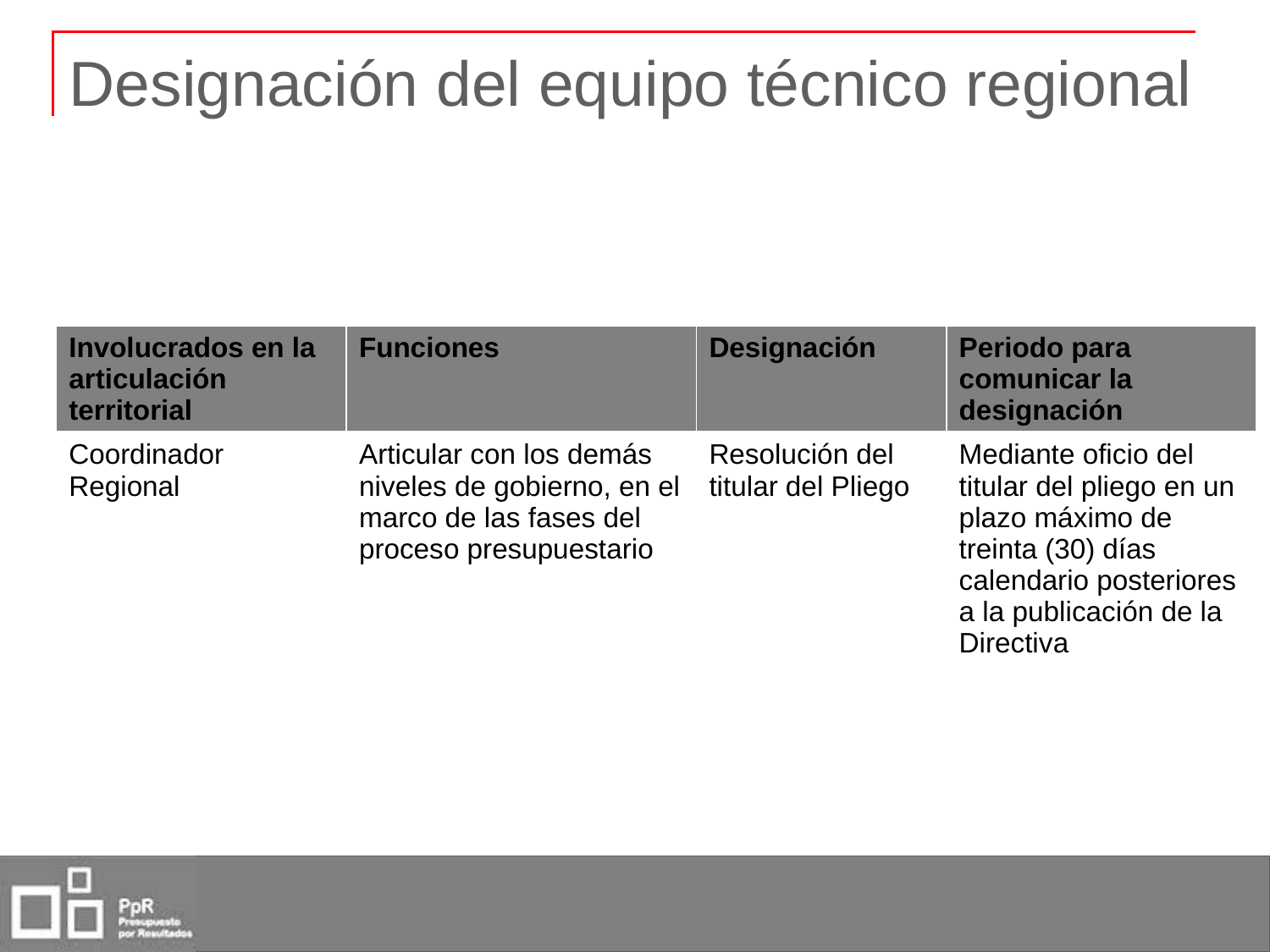

# Designación del equipo técnico regional
| Involucrados en la articulación territorial | Funciones | Designación | Periodo para comunicar la designación |
| --- | --- | --- | --- |
| Coordinador Regional | Articular con los demás niveles de gobierno, en el marco de las fases del proceso presupuestario | Resolución del titular del Pliego | Mediante oficio del titular del pliego en un plazo máximo de treinta (30) días calendario posteriores a la publicación de la Directiva |